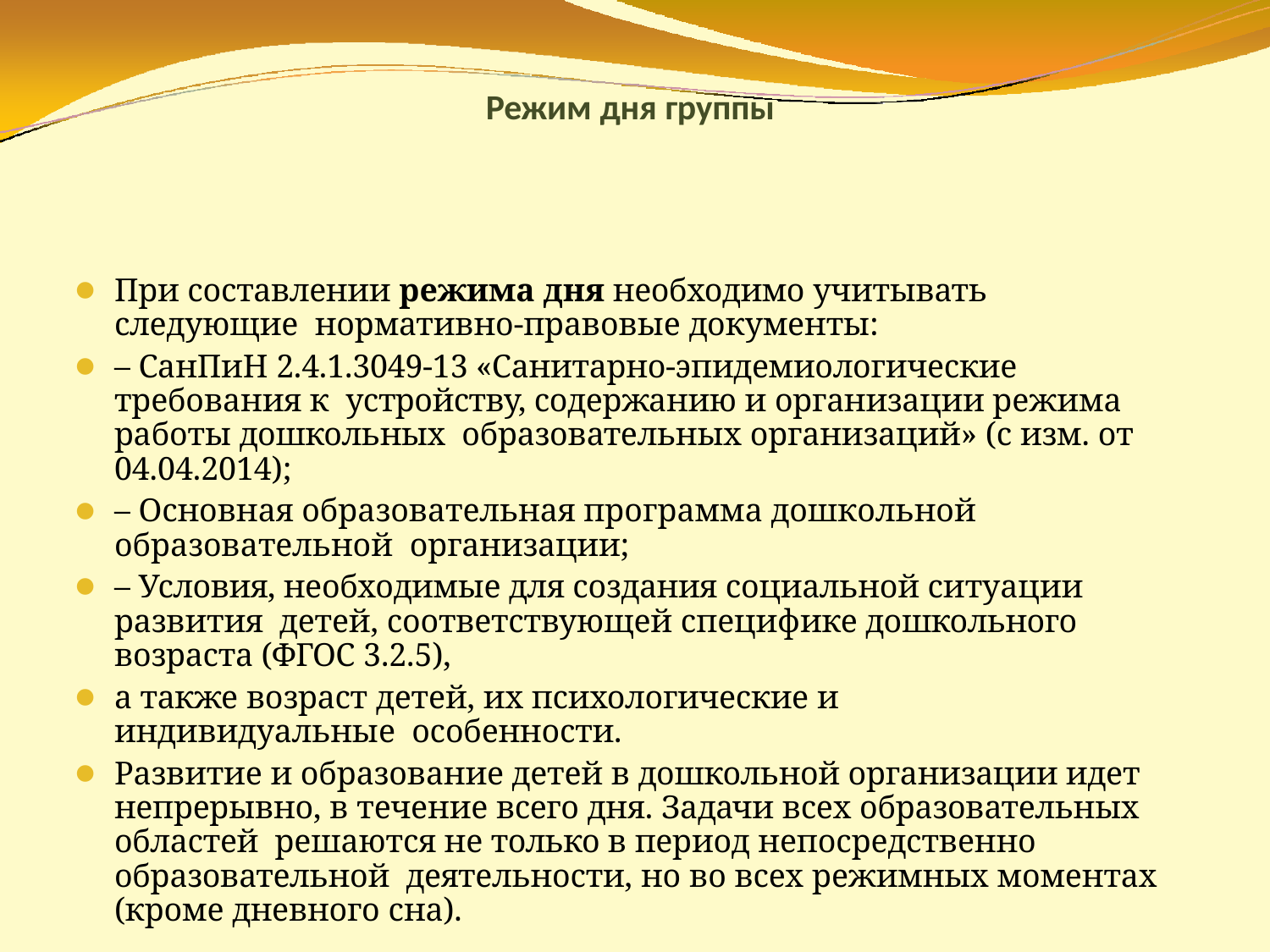

# Режим дня группы
При составлении режима дня необходимо учитывать следующие  нормативно-правовые документы:
– СанПиН 2.4.1.3049-13 «Санитарно-эпидемиологические требования к  устройству, содержанию и организации режима работы дошкольных  образовательных организаций» (с изм. от 04.04.2014);
– Основная образовательная программа дошкольной образовательной  организации;
– Условия, необходимые для создания социальной ситуации развития  детей, соответствующей специфике дошкольного возраста (ФГОС 3.2.5),
а также возраст детей, их психологические и индивидуальные  особенности.
Развитие и образование детей в дошкольной организации идет  непрерывно, в течение всего дня. Задачи всех образовательных областей  решаются не только в период непосредственно образовательной  деятельности, но во всех режимных моментах (кроме дневного сна).